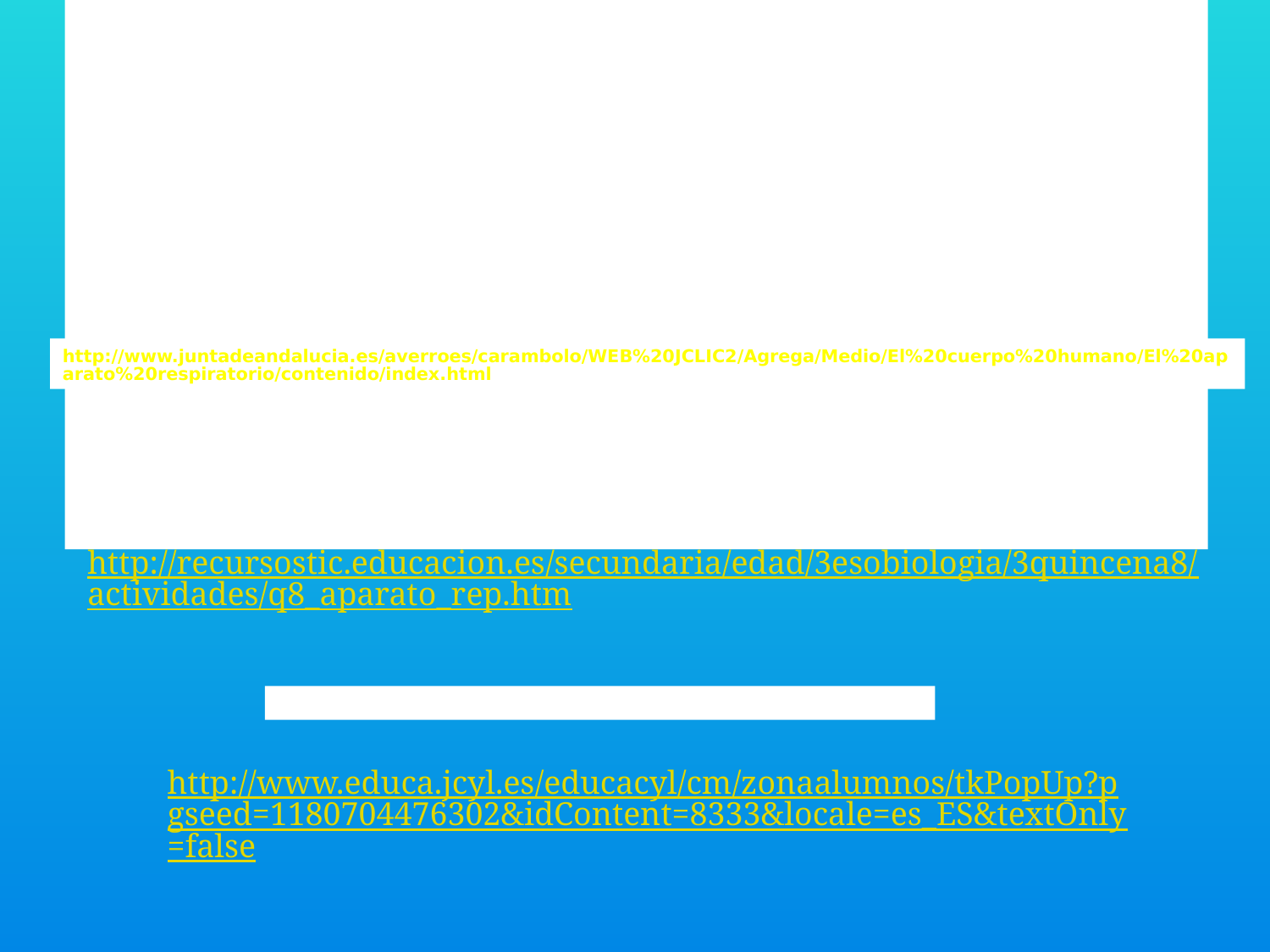

# JUEGOS VIRTUALES

http://www.educa.jcyl.es/educacyl/cm/gallery/Recursos%20Infinity/juegos_jcyl/cuerpo_uri/aparatorespirtorio_plus.html
http://www.juntadeandalucia.es/averroes/carambolo/WEB%20JCLIC2/Agrega/Medio/El%20cuerpo%20humano/El%20aparato%20respiratorio/contenido/index.html
http://recursostic.educacion.es/secundaria/edad/3esobiologia/3quincena8/actividades/q8_aparato_rep.htm
http://www.indicedepaginas.com/puzzles_cuerpohumano.html
http://www.educa.jcyl.es/educacyl/cm/zonaalumnos/tkPopUp?pgseed=1180704476302&idContent=8333&locale=es_ES&textOnly=false